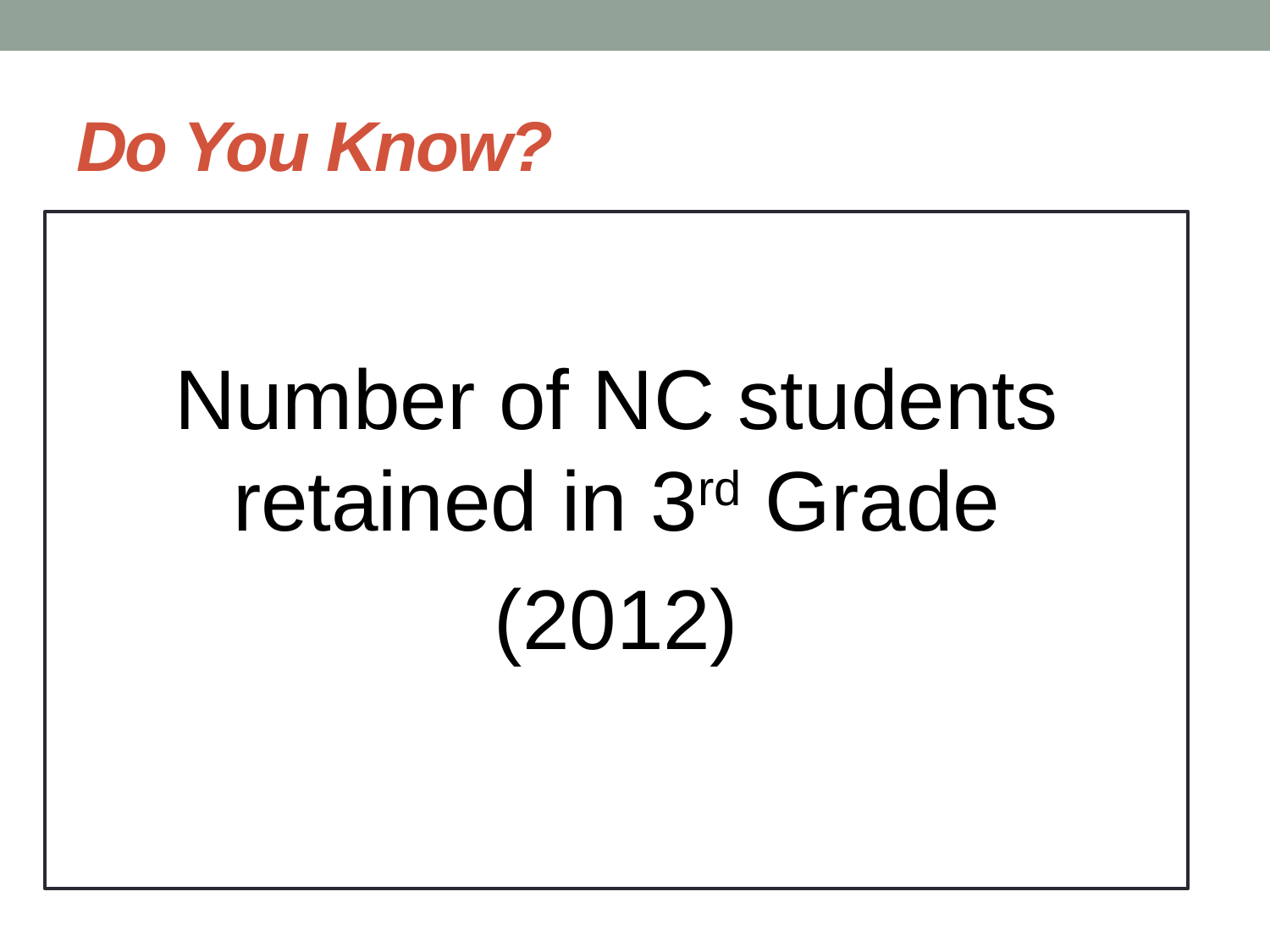

# Do You Know?

Number of NC students retained in 3rd Grade
(2012)